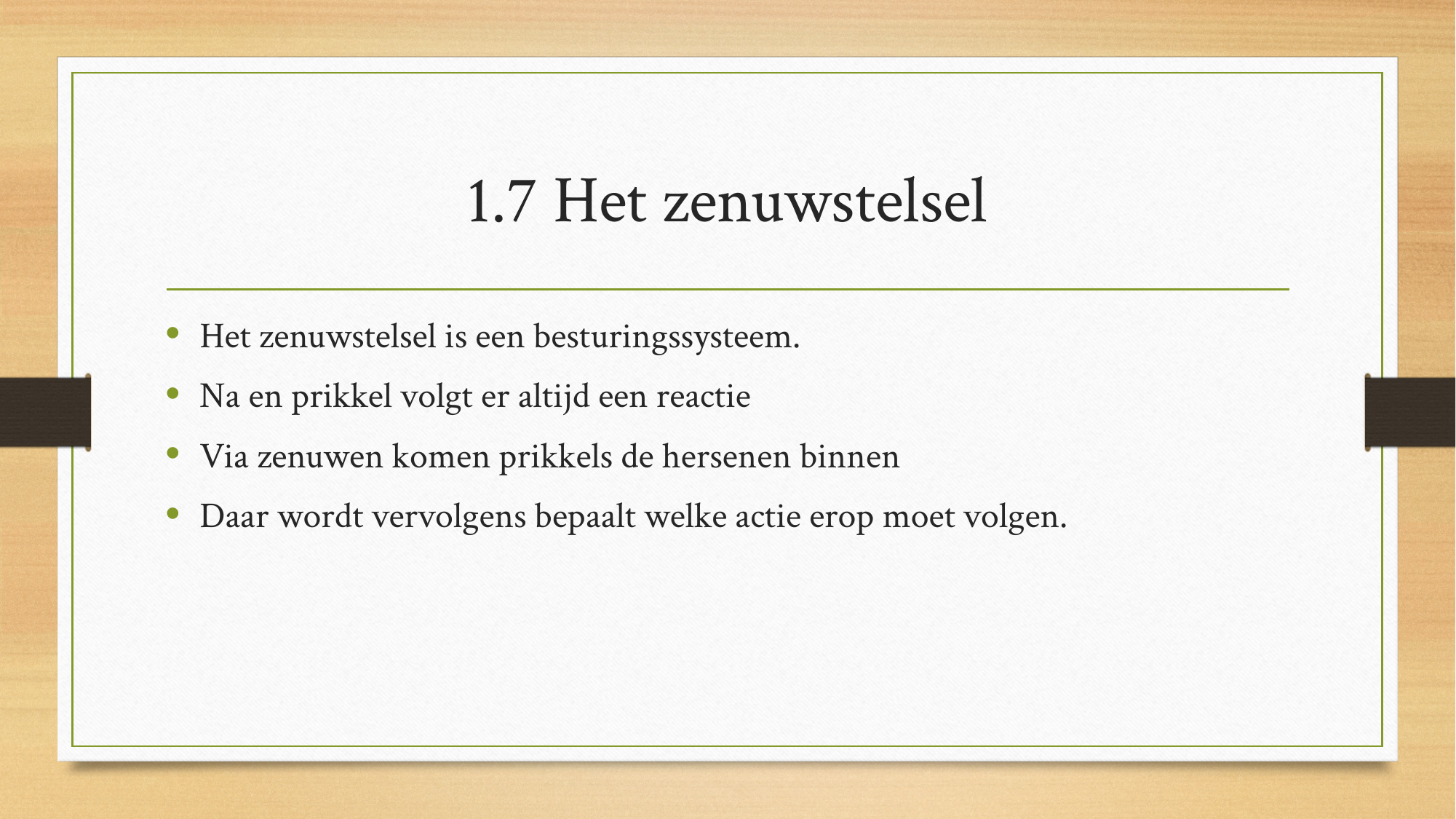

# 1.7 Het zenuwstelsel
Het zenuwstelsel is een besturingssysteem.
Na en prikkel volgt er altijd een reactie
Via zenuwen komen prikkels de hersenen binnen
Daar wordt vervolgens bepaalt welke actie erop moet volgen.